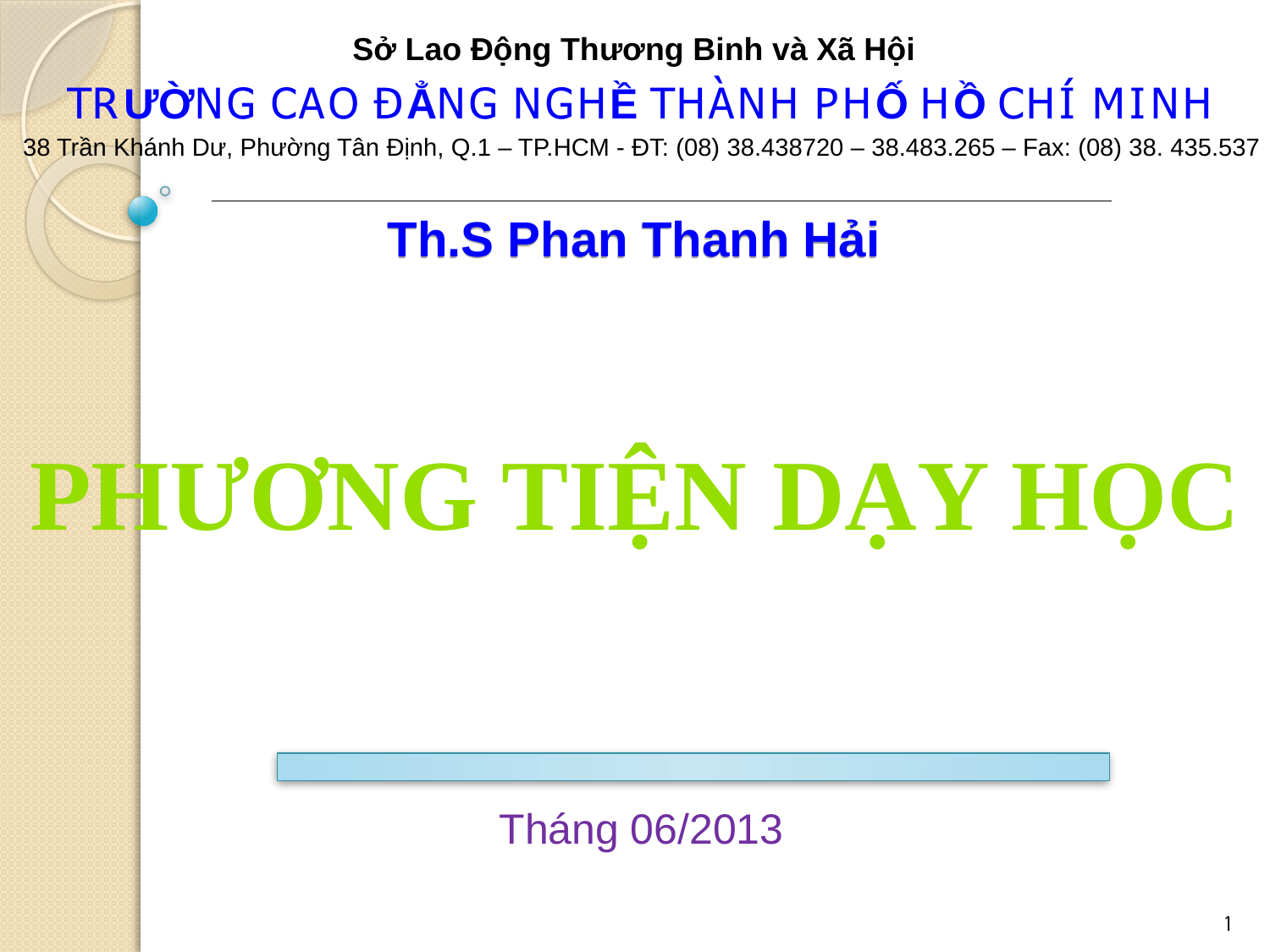

Sở Lao Động Thương Binh và Xã Hội
TRƯỜNG CAO ĐẲNG NGHỀ THÀNH PHỐ HỒ CHÍ MINH
38 Trần Khánh Dư, Phường Tân Định, Q.1 – TP.HCM - ĐT: (08) 38.438720 – 38.483.265 – Fax: (08) 38. 435.537
Th.S Phan Thanh Hải
PHƯƠNG TIỆN DẠY HỌC

Tháng 06/2013
1